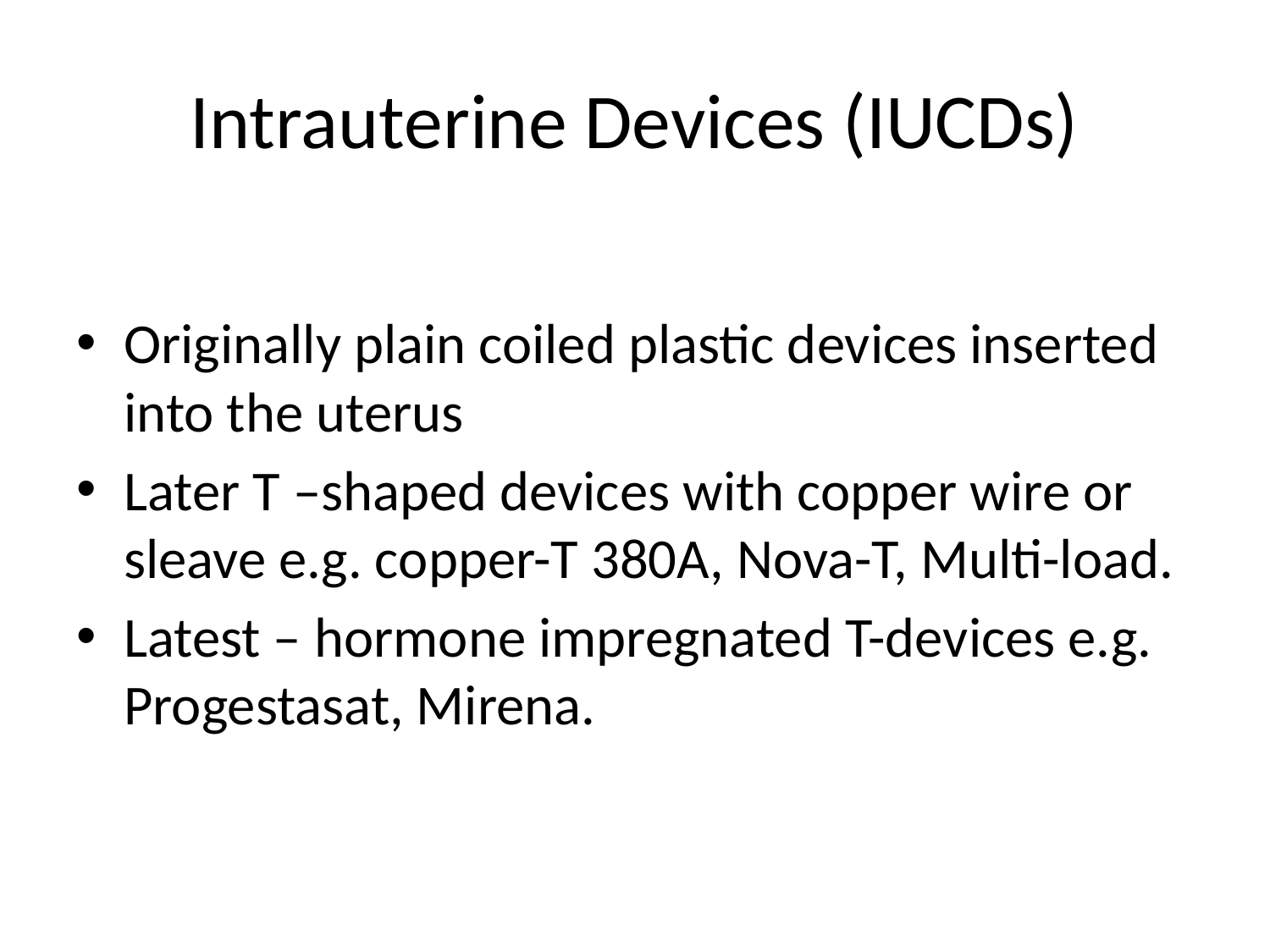

# Intrauterine Devices (IUCDs)

Originally plain coiled plastic devices inserted into the uterus
Later T –shaped devices with copper wire or sleave e.g. copper-T 380A, Nova-T, Multi-load.
Latest – hormone impregnated T-devices e.g. Progestasat, Mirena.